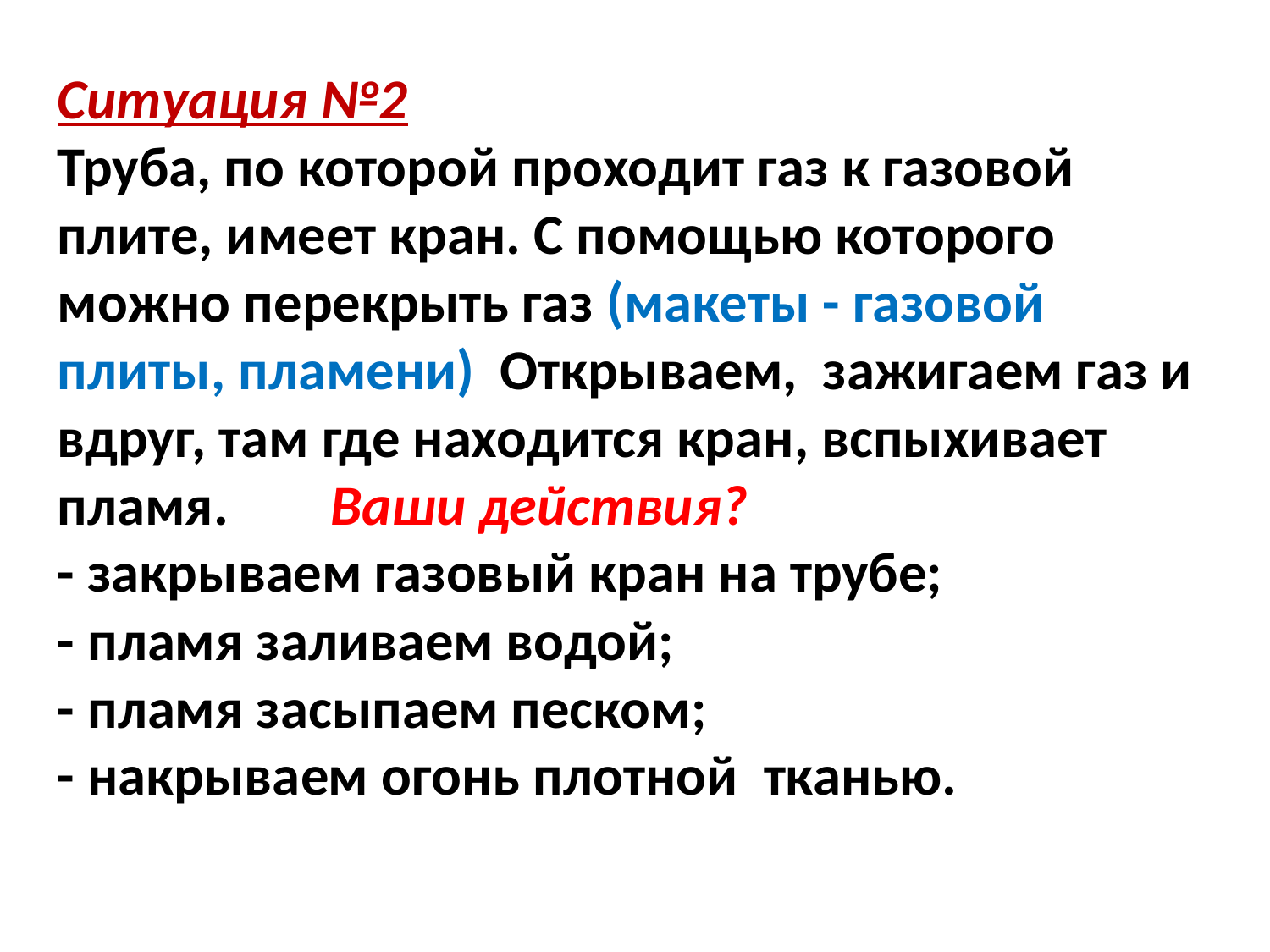

Ситуация №2
Труба, по которой проходит газ к газовой плите, имеет кран. С помощью которого можно перекрыть газ (макеты - газовой плиты, пламени)  Открываем,  зажигаем газ и вдруг, там где находится кран, вспыхивает пламя.        Ваши действия?
- закрываем газовый кран на трубе;
- пламя заливаем водой;
- пламя засыпаем песком;
- накрываем огонь плотной  тканью.